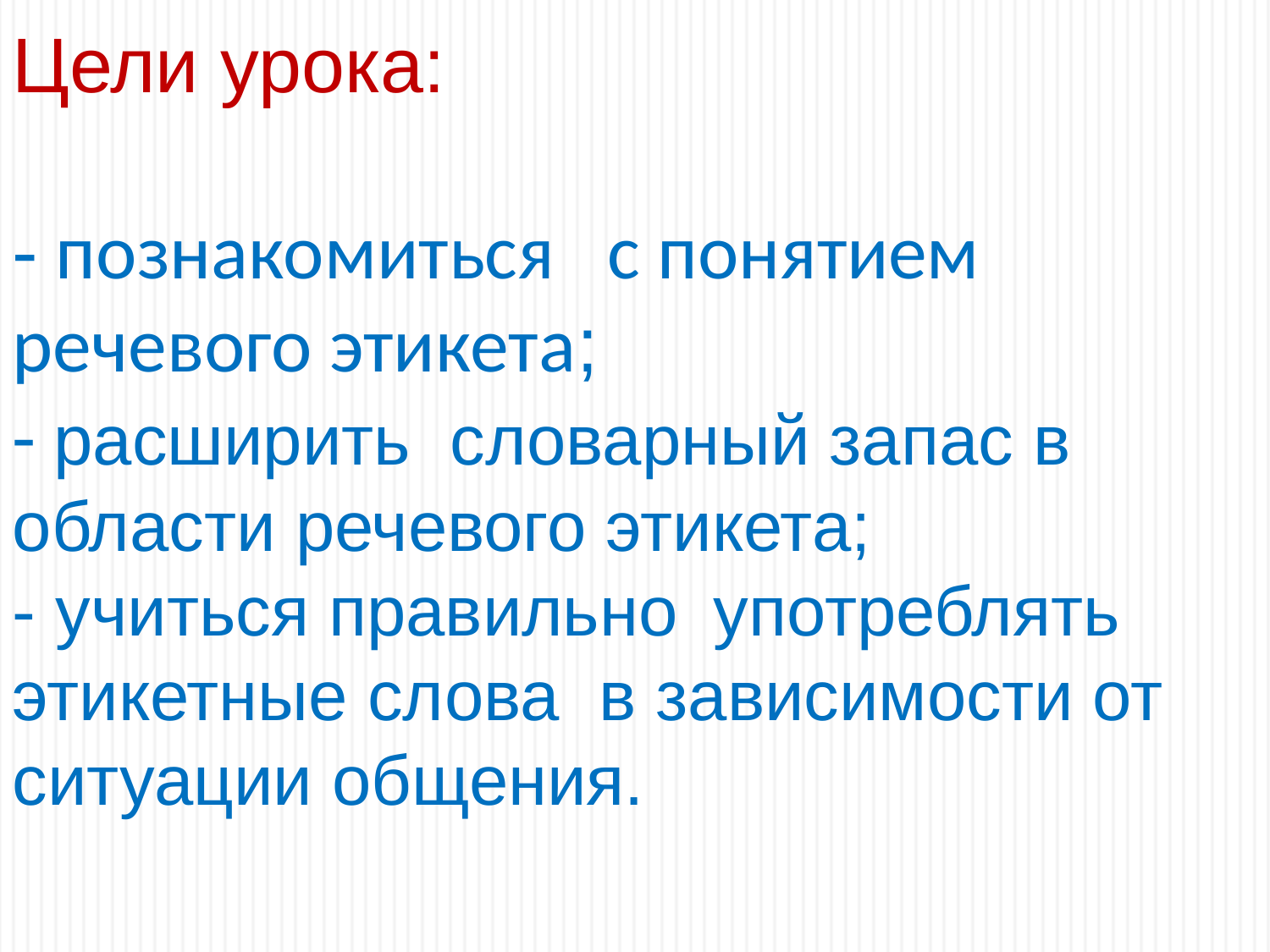

Цели урока:

- познакомиться   с понятием речевого этикета;
- расширить  словарный запас в области речевого этикета;
- учиться правильно  употреблять этикетные слова  в зависимости от ситуации общения.